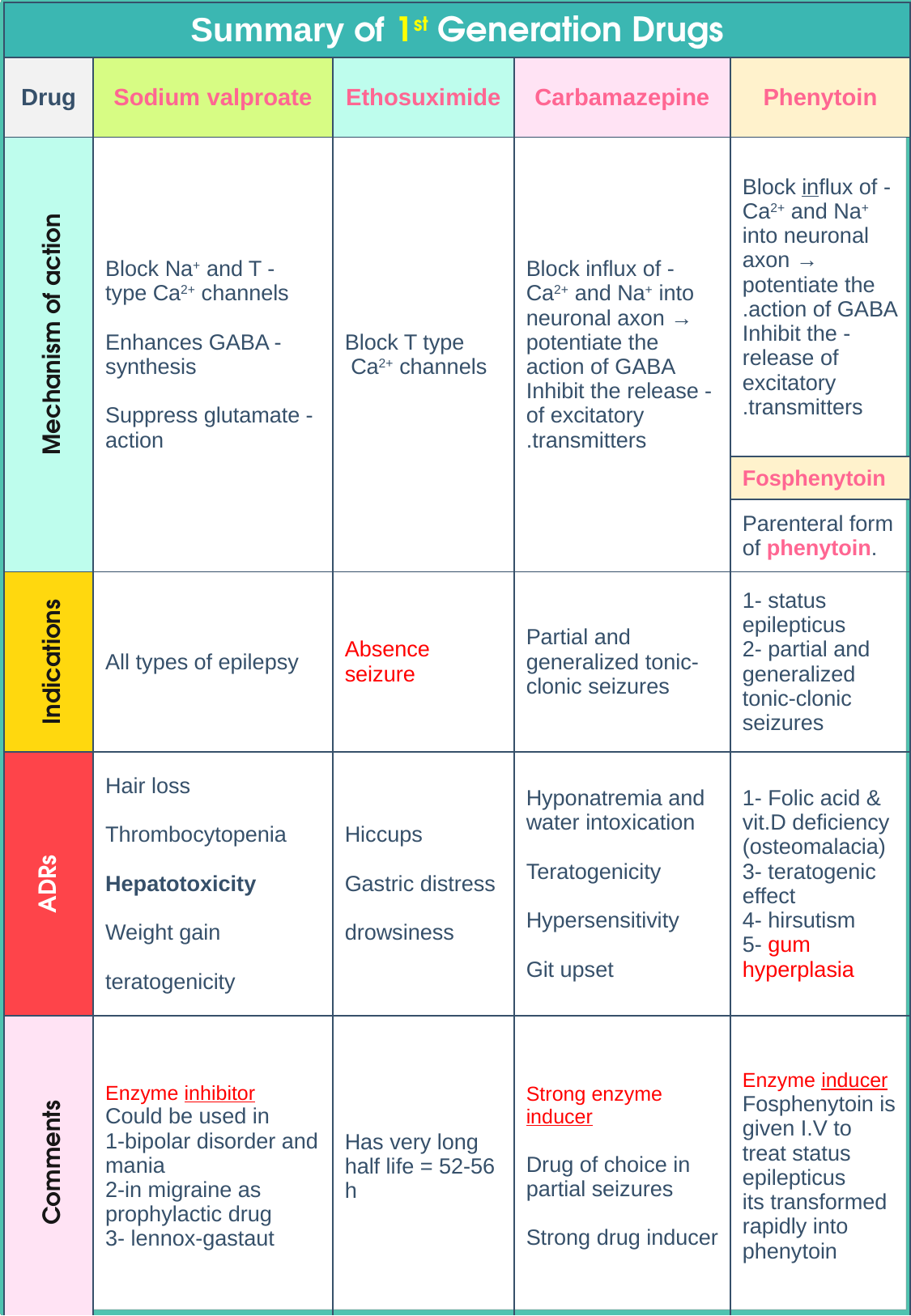

| Summary of 1st Generation Drugs |  |  |  |  |
| --- | --- | --- | --- | --- |
| Drug | Sodium valproate | Ethosuximide | Carbamazepine | Phenytoin |
|  | - Block Na+ and T type Ca2+ channels - Enhances GABA synthesis - Suppress glutamate action | Block T type Ca2+ channels | - Block influx of Ca2+ and Na+ into neuronal axon → potentiate the action of GABA - Inhibit the release of excitatory transmitters. | - Block influx of Ca2+ and Na+ into neuronal axon → potentiate the action of GABA. - Inhibit the release of excitatory transmitters. |
|  |  |  |  | Fosphenytoin |
|  |  |  |  | Parenteral form of phenytoin. |
|  | All types of epilepsy | Absence seizure | Partial and generalized tonic-clonic seizures | 1- status epilepticus 2- partial and generalized tonic-clonic seizures |
|  | Hair loss Thrombocytopenia Hepatotoxicity Weight gain teratogenicity | Hiccups Gastric distress drowsiness | Hyponatremia and water intoxication Teratogenicity Hypersensitivity Git upset | 1- Folic acid & vit.D deficiency (osteomalacia) 3- teratogenic effect 4- hirsutism 5- gum hyperplasia |
|  | Enzyme inhibitor Could be used in 1-bipolar disorder and mania 2-in migraine as prophylactic drug 3- lennox-gastaut | Has very long half life = 52-56 h | Strong enzyme inducer Drug of choice in partial seizures Strong drug inducer | Enzyme inducer Fosphenytoin is given I.V to treat status epilepticus its transformed rapidly into phenytoin |
Mechanism of action
Indications
ADRs
Comments